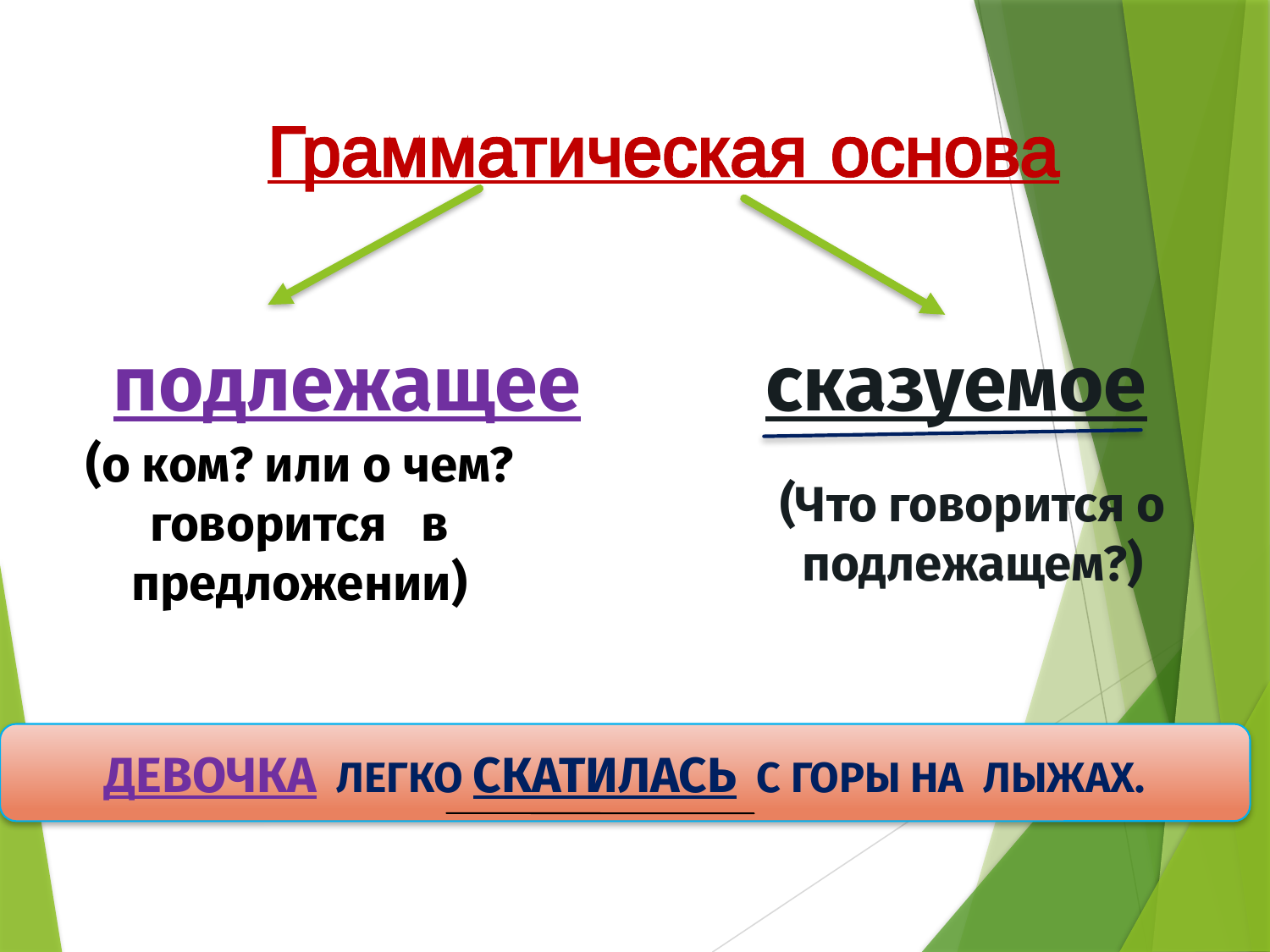

Грамматическая основа

подлежащее
сказуемое
(о ком? или о чем? говорится   в предложении)

(Что говорится о подлежащем?)
ДЕВОЧКА  ЛЕГКО СКАТИЛАСЬ  С ГОРЫ НА  ЛЫЖАХ.